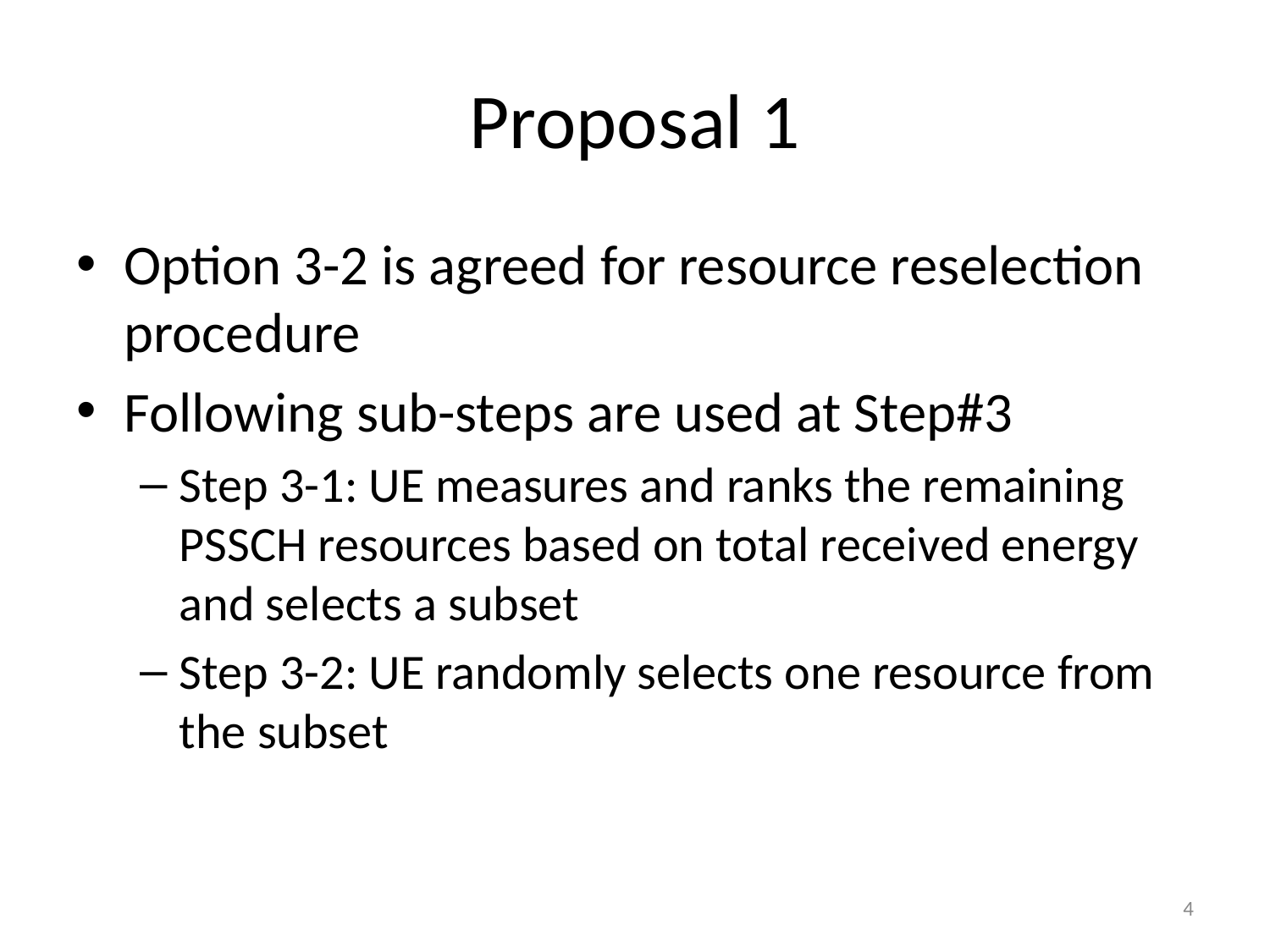

# Proposal 1
Option 3-2 is agreed for resource reselection procedure
Following sub-steps are used at Step#3
Step 3-1: UE measures and ranks the remaining PSSCH resources based on total received energy and selects a subset
Step 3-2: UE randomly selects one resource from the subset
4